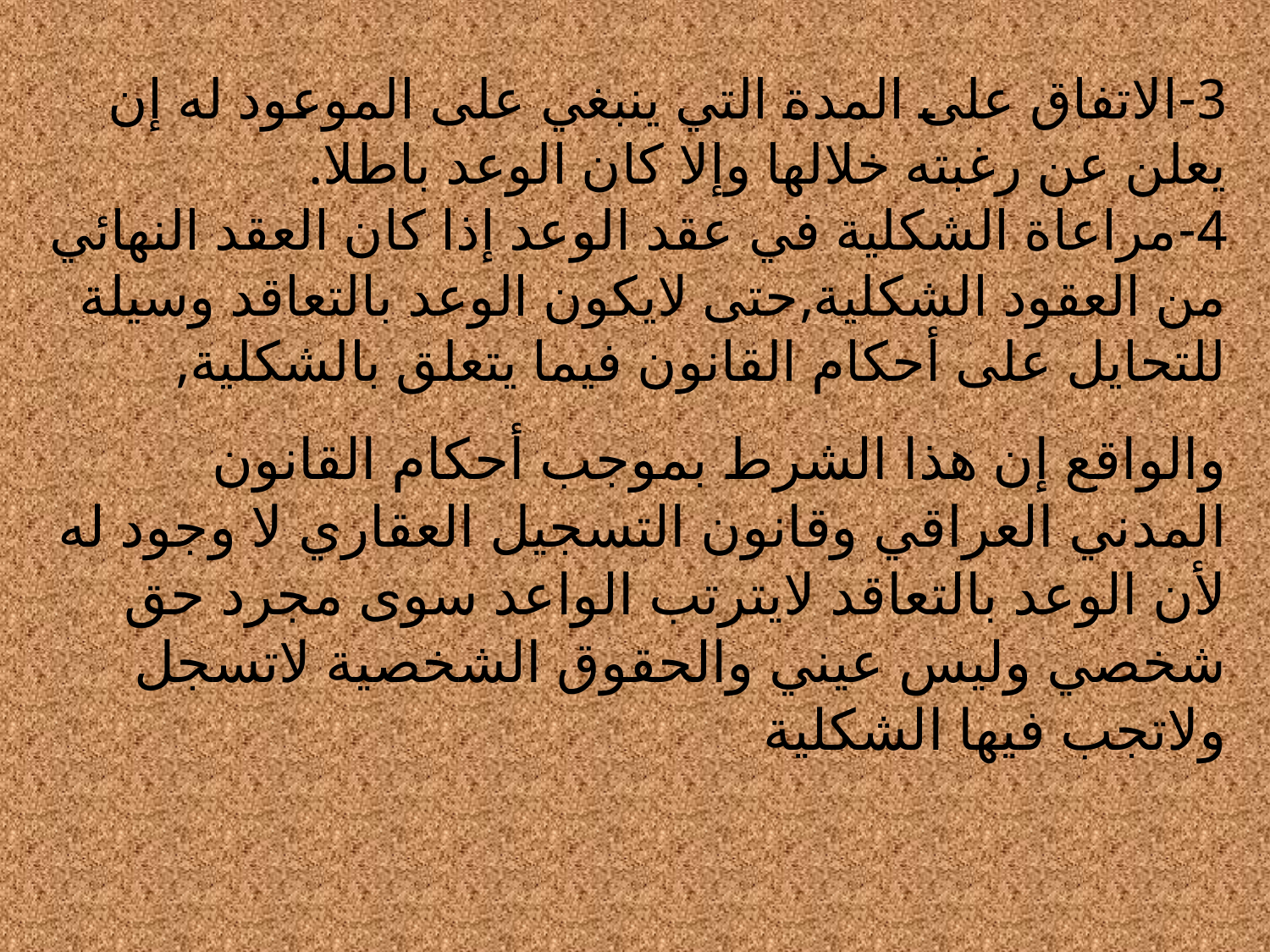

# 3-الاتفاق على المدة التي ينبغي على الموعود له إن يعلن عن رغبته خلالها وإلا كان الوعد باطلا. 4-مراعاة الشكلية في عقد الوعد إذا كان العقد النهائي من العقود الشكلية,حتى لايكون الوعد بالتعاقد وسيلة للتحايل على أحكام القانون فيما يتعلق بالشكلية,
والواقع إن هذا الشرط بموجب أحكام القانون المدني العراقي وقانون التسجيل العقاري لا وجود له لأن الوعد بالتعاقد لايترتب الواعد سوى مجرد حق شخصي وليس عيني والحقوق الشخصية لاتسجل ولاتجب فيها الشكلية